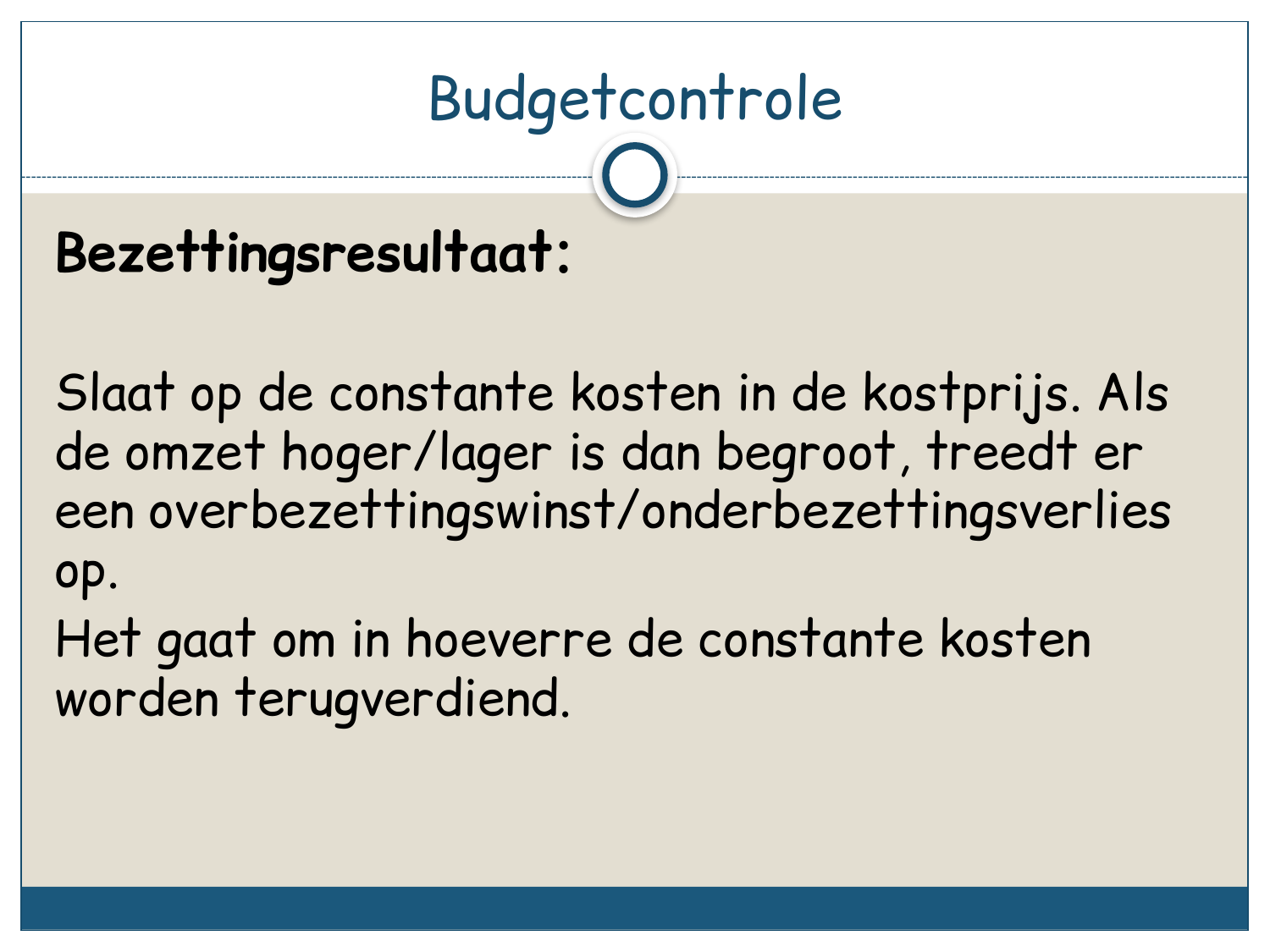

# Budgetcontrole
Bezettingsresultaat:

Slaat op de constante kosten in de kostprijs. Als de omzet hoger/lager is dan begroot, treedt er een overbezettingswinst/onderbezettingsverlies op.
Het gaat om in hoeverre de constante kosten worden terugverdiend.